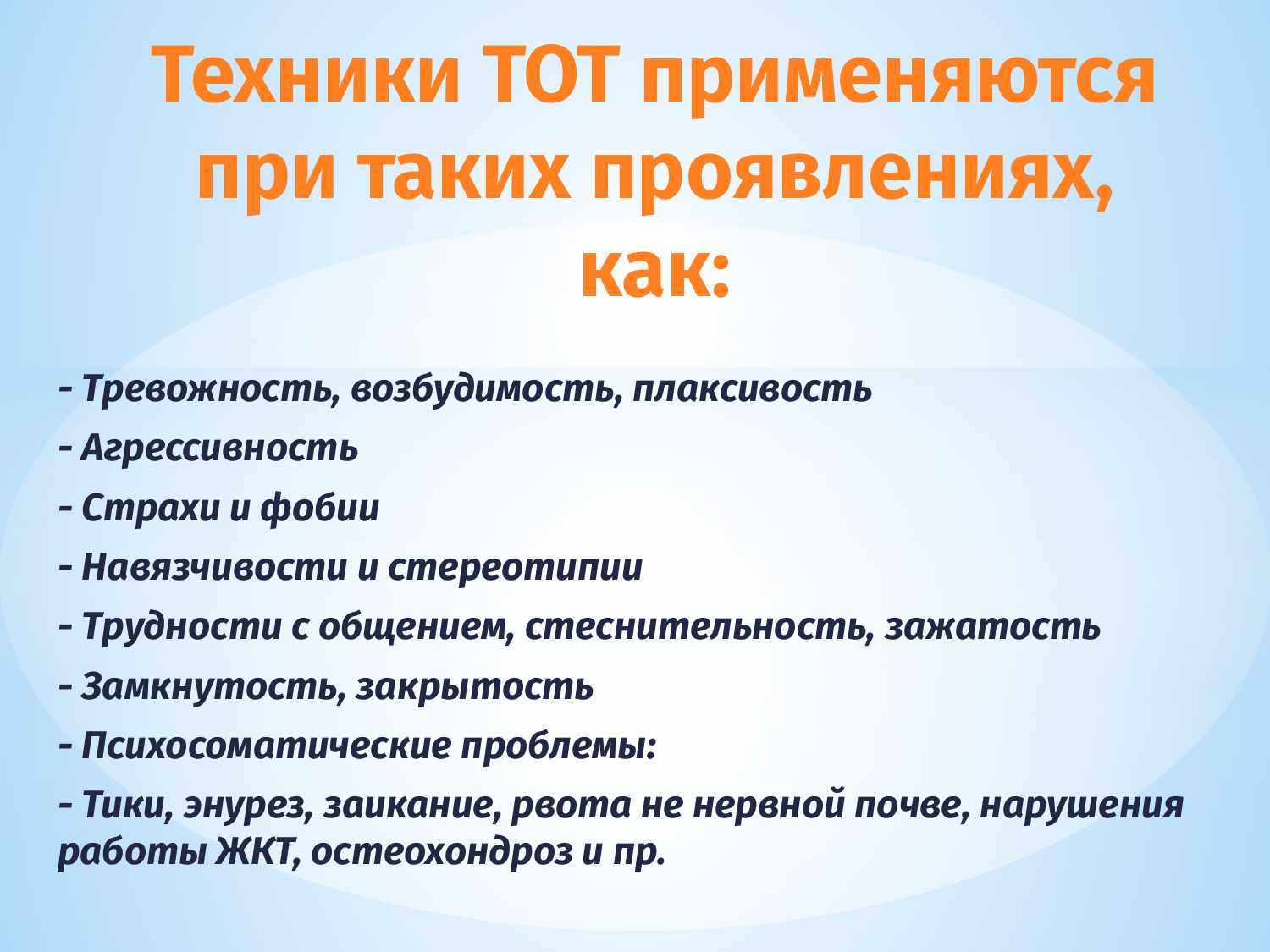

# Техники ТОТ применяются при таких проявлениях, как:
- Тревожность, возбудимость, плаксивость
- Агрессивность
- Страхи и фобии
- Навязчивости и стереотипии
- Трудности с общением, стеснительность, зажатость
- Замкнутость, закрытость
- Психосоматические проблемы:
- Тики, энурез, заикание, рвота не нервной почве, нарушения работы ЖКТ, остеохондроз и пр.